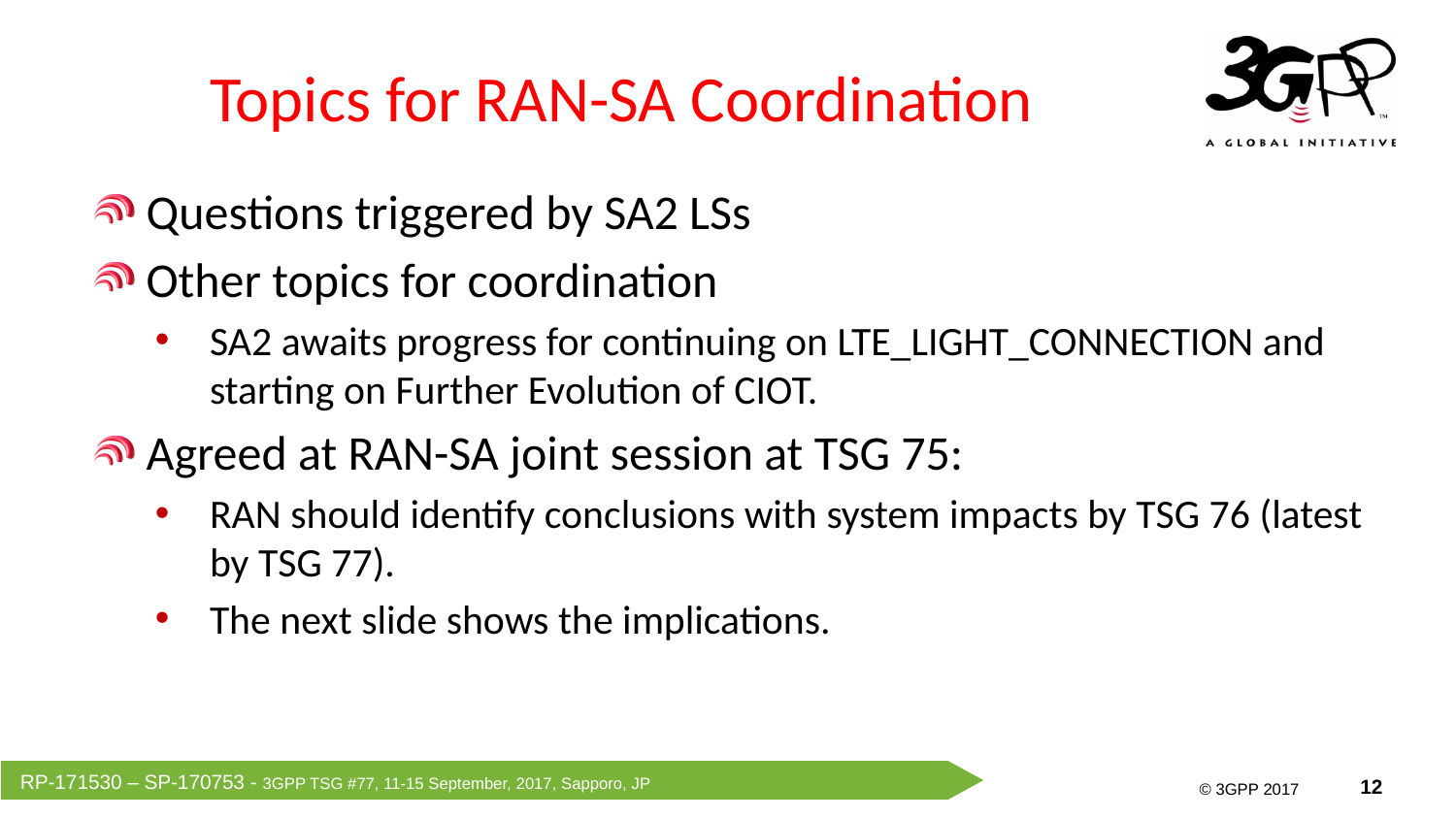

# Topics for RAN-SA Coordination
Questions triggered by SA2 LSs
Other topics for coordination
SA2 awaits progress for continuing on LTE_LIGHT_CONNECTION and starting on Further Evolution of CIOT.
Agreed at RAN-SA joint session at TSG 75:
RAN should identify conclusions with system impacts by TSG 76 (latest by TSG 77).
The next slide shows the implications.